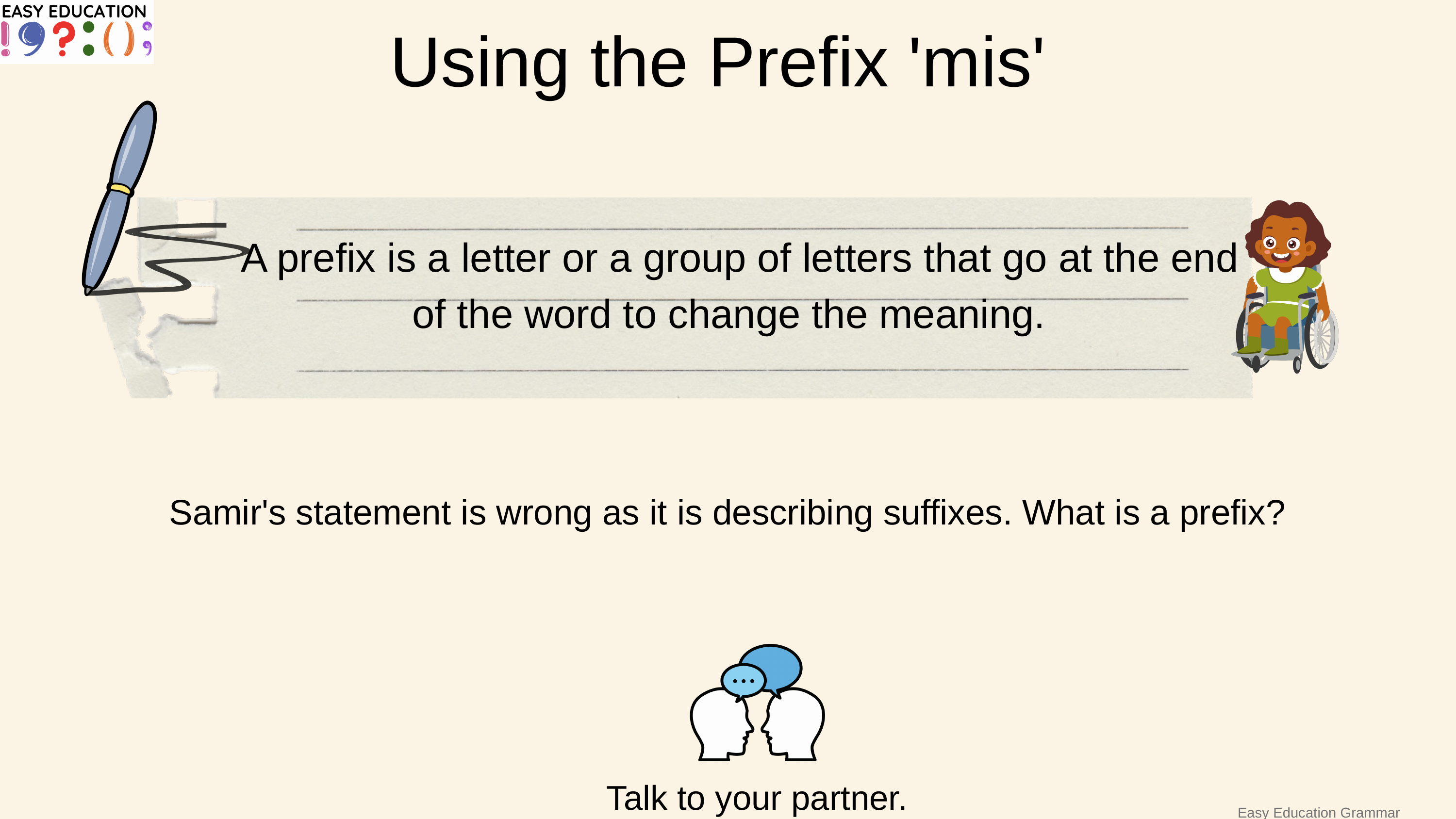

Using the Prefix 'mis'

A prefix is a letter or a group of letters that go at the end of the word to change the meaning.
Samir's statement is wrong as it is describing suffixes. What is a prefix?

Talk to your partner.